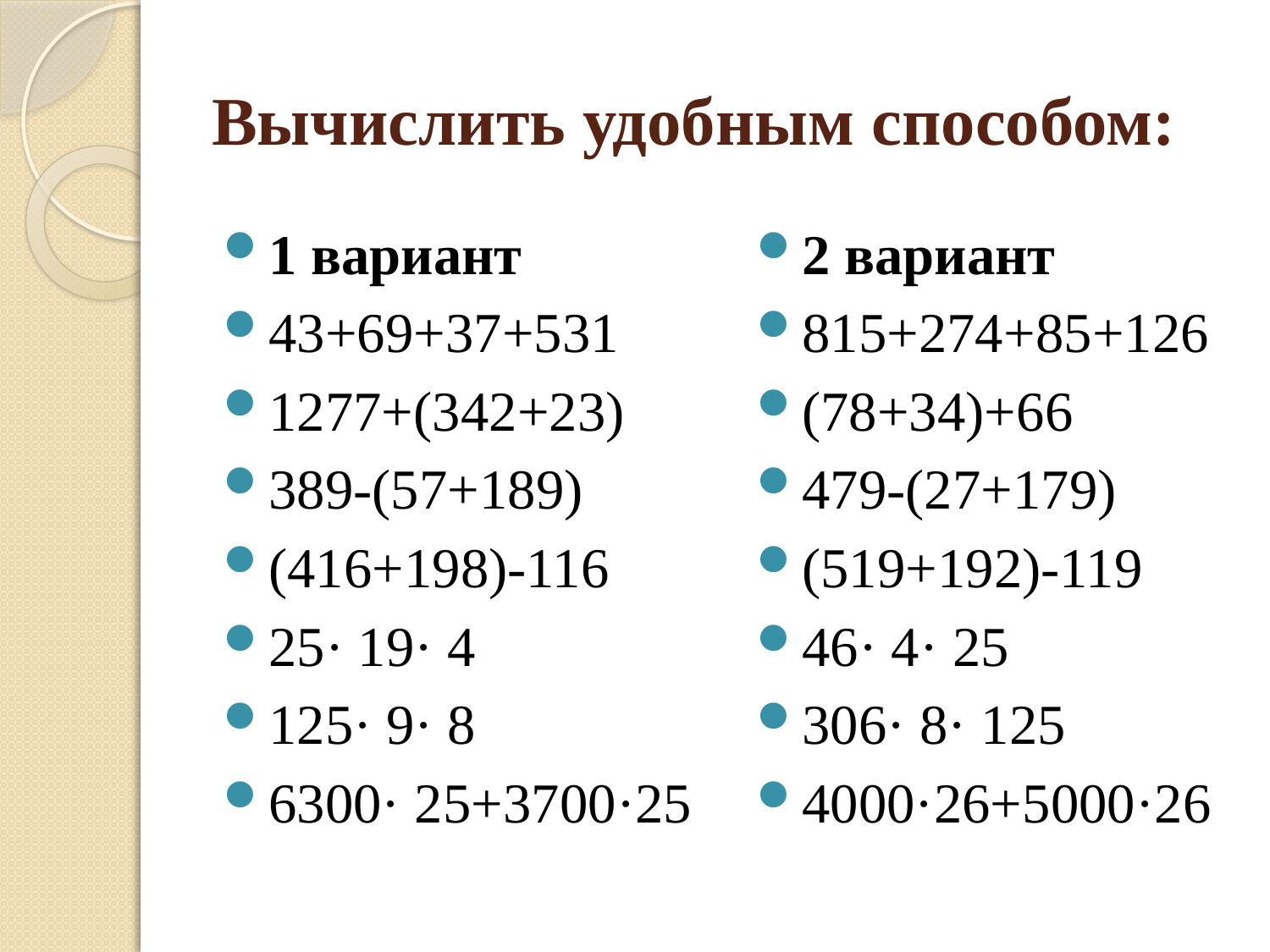

# Вычислить удобным способом:
1 вариант
43+69+37+531
1277+(342+23)
389-(57+189)
(416+198)-116
25· 19· 4
125· 9· 8
6300· 25+3700·25
2 вариант
815+274+85+126
(78+34)+66
479-(27+179)
(519+192)-119
46· 4· 25
306· 8· 125
4000·26+5000·26